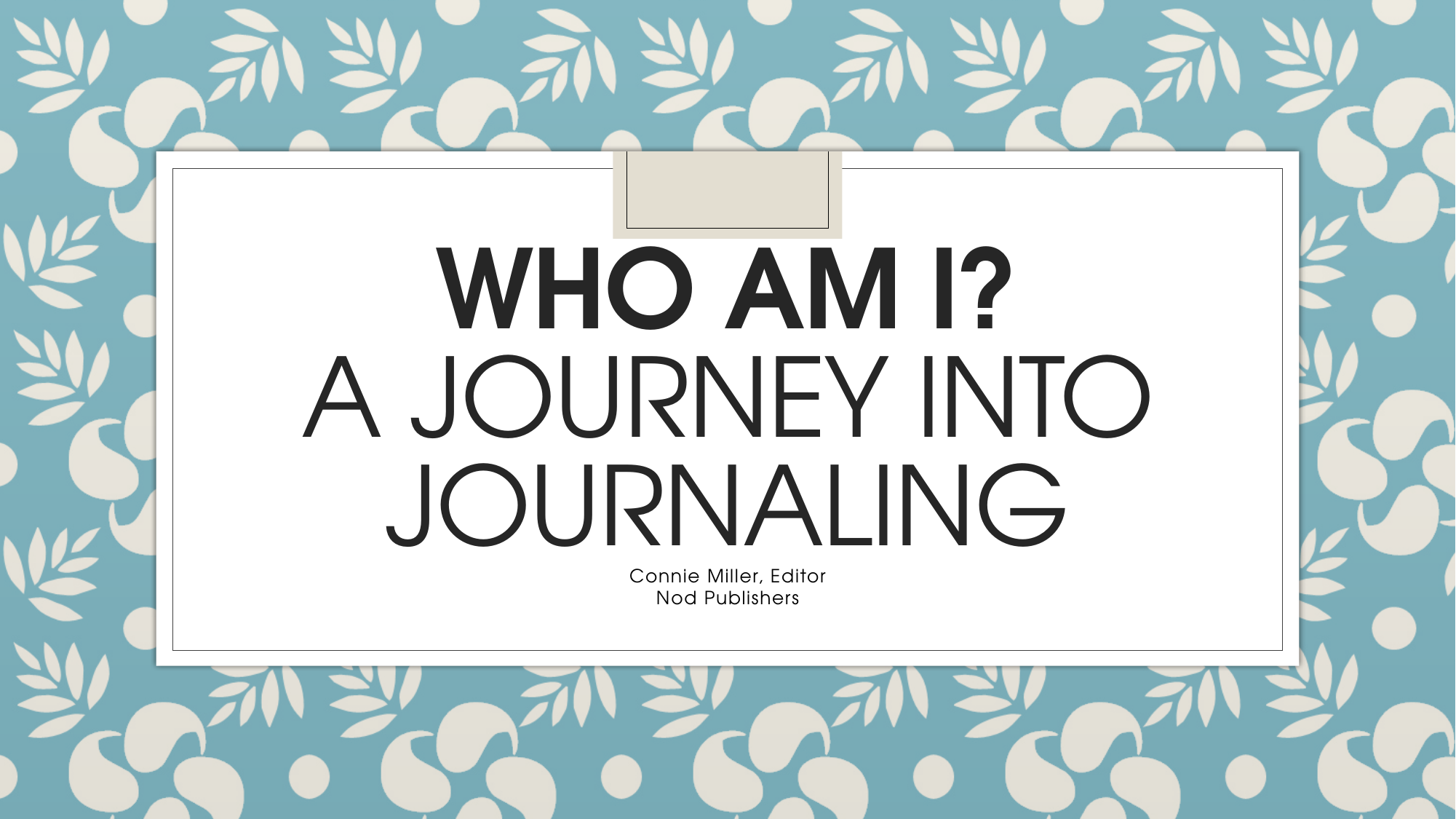

# Who Am I? A Journey into Journaling
Connie Miller, Editor
Nod Publishers